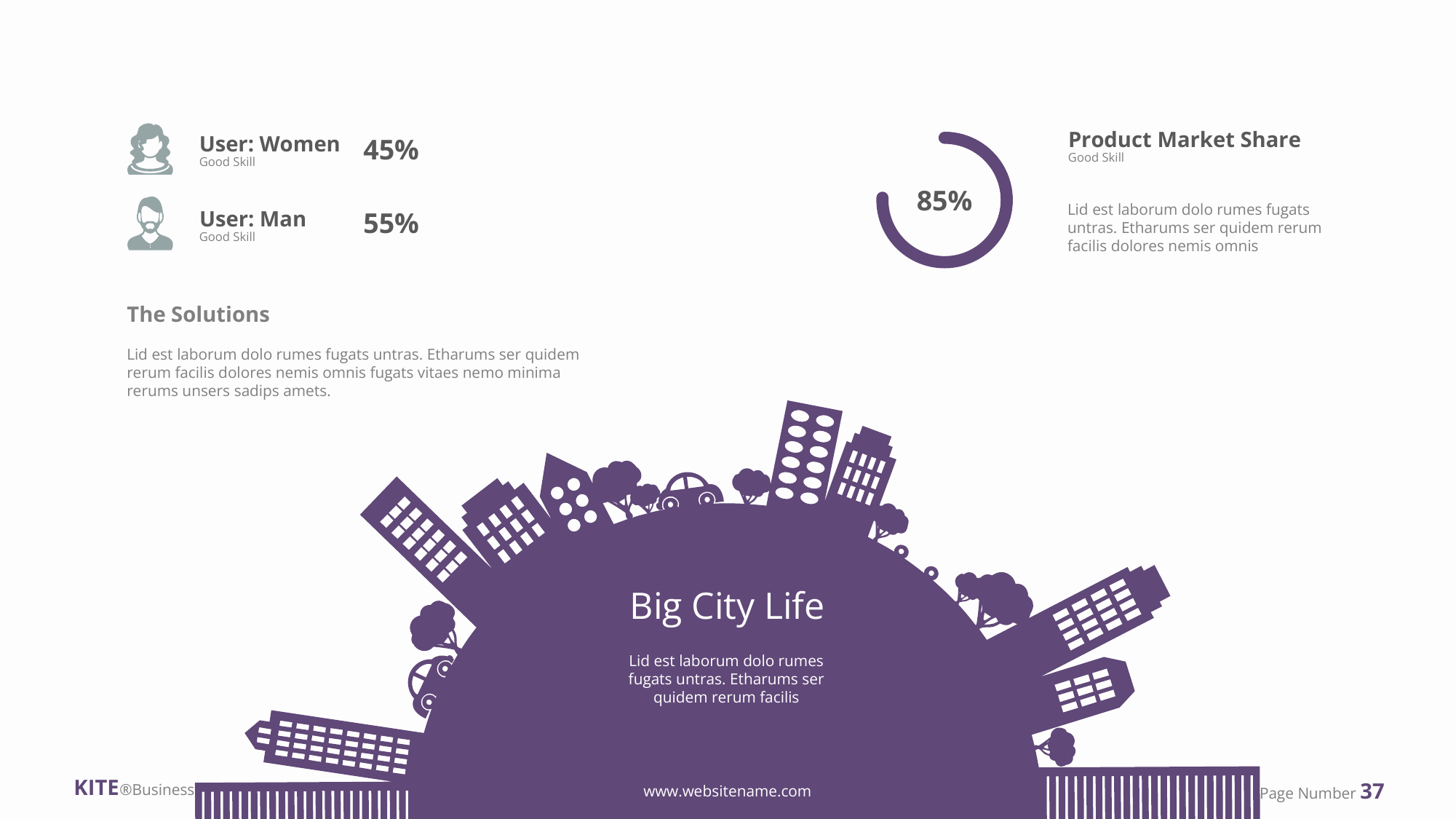

Product Market Share
User: Women
45%

Good Skill
Good Skill
85%
Lid est laborum dolo rumes fugats untras. Etharums ser quidem rerum facilis dolores nemis omnis

User: Man
55%
Good Skill

The Solutions

Lid est laborum dolo rumes fugats untras. Etharums ser quidem rerum facilis dolores nemis omnis fugats vitaes nemo minima rerums unsers sadips amets.
Big City Life
Lid est laborum dolo rumes fugats untras. Etharums ser quidem rerum facilis
KITE®Business
Page Number 37
www.websitename.com